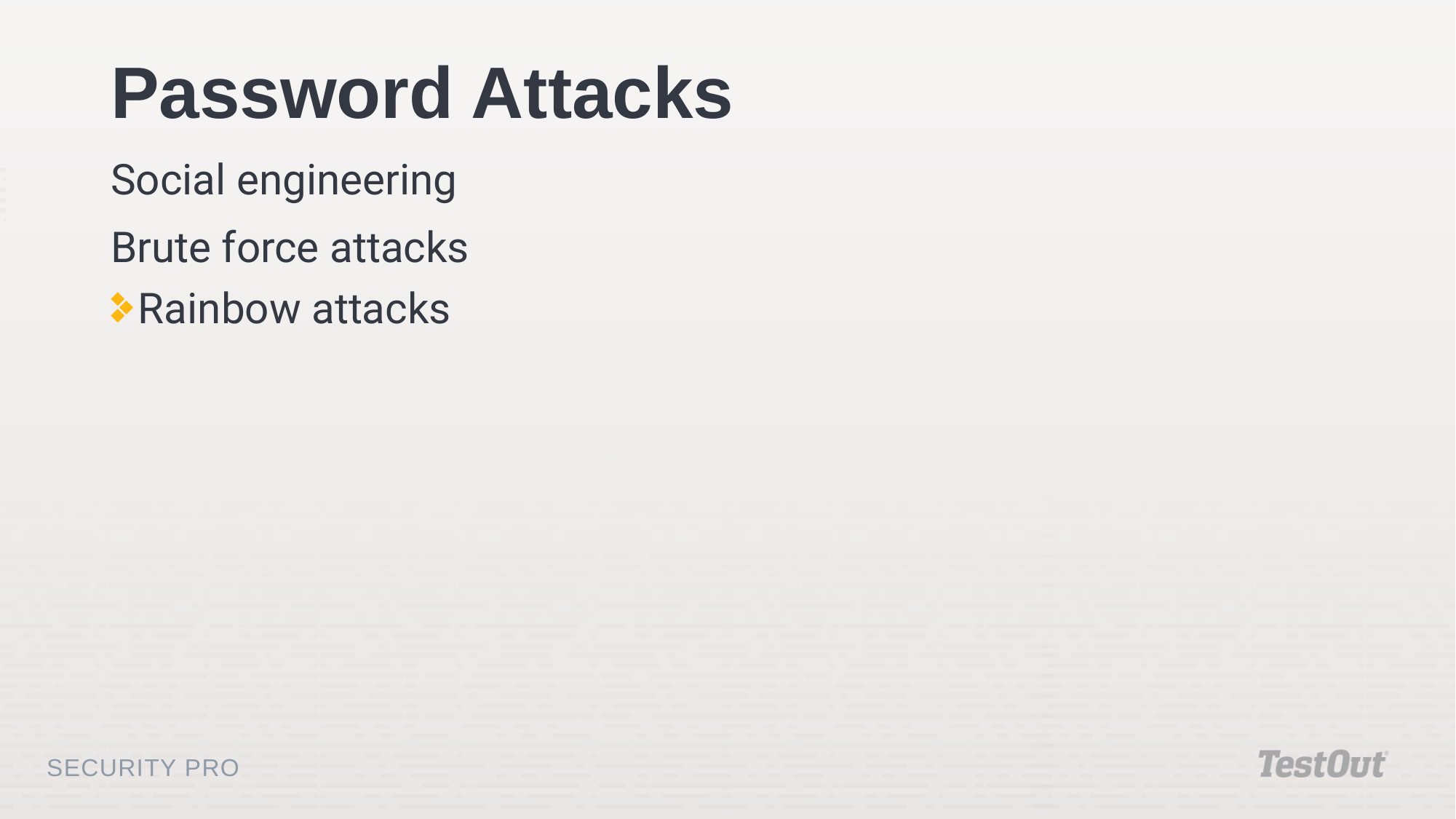

# Password Attacks
Social engineering
Brute force attacks
Rainbow attacks
Security Pro